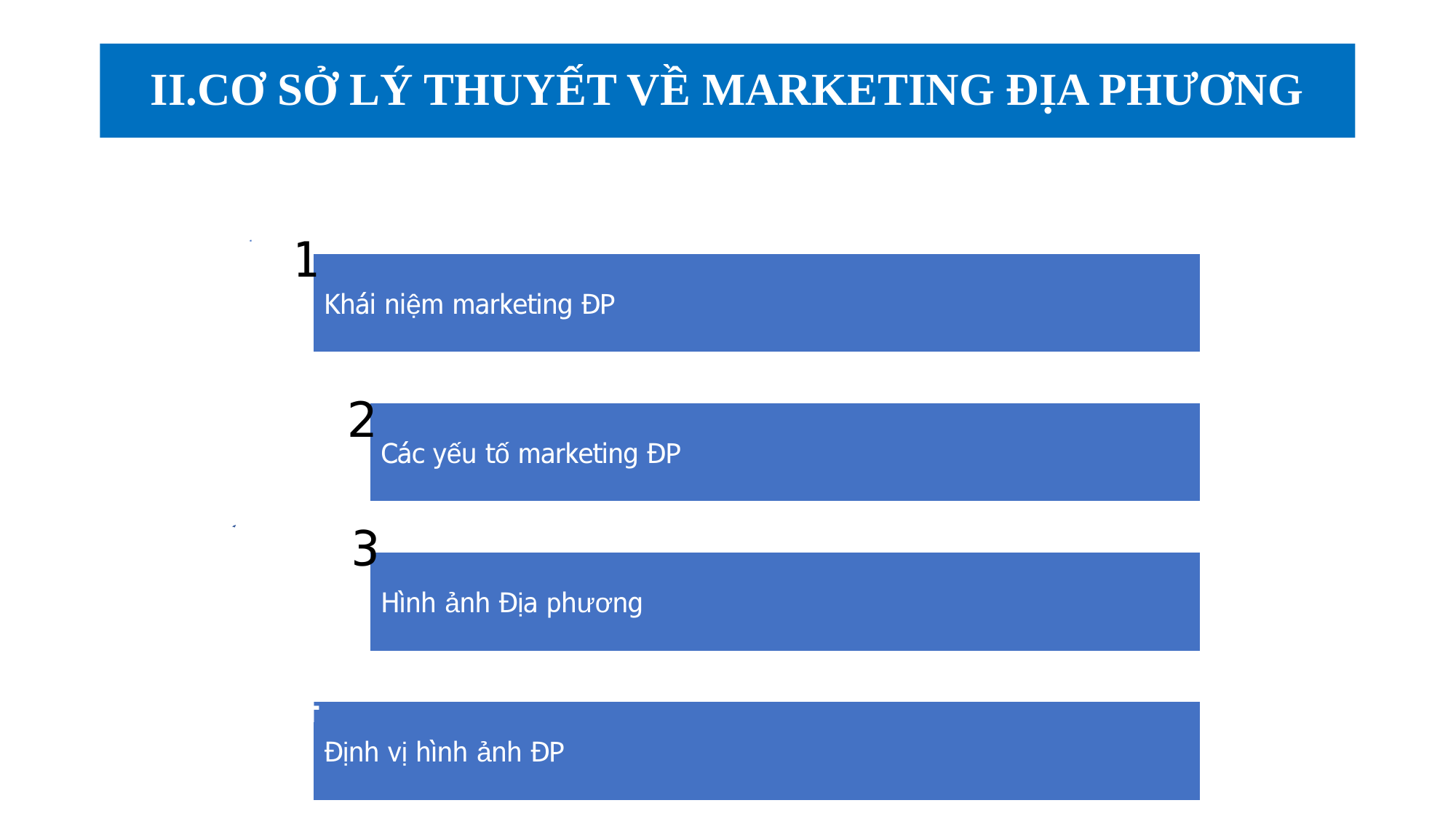

# II.CƠ SỞ LÝ THUYẾT VỀ MARKETING ĐỊA PHƯƠNG

Khái niệm marketing ĐP
Các yếu tố marketing ĐP
Hình ảnh Địa phương
Định vị hình ảnh ĐP
1

2
3
4